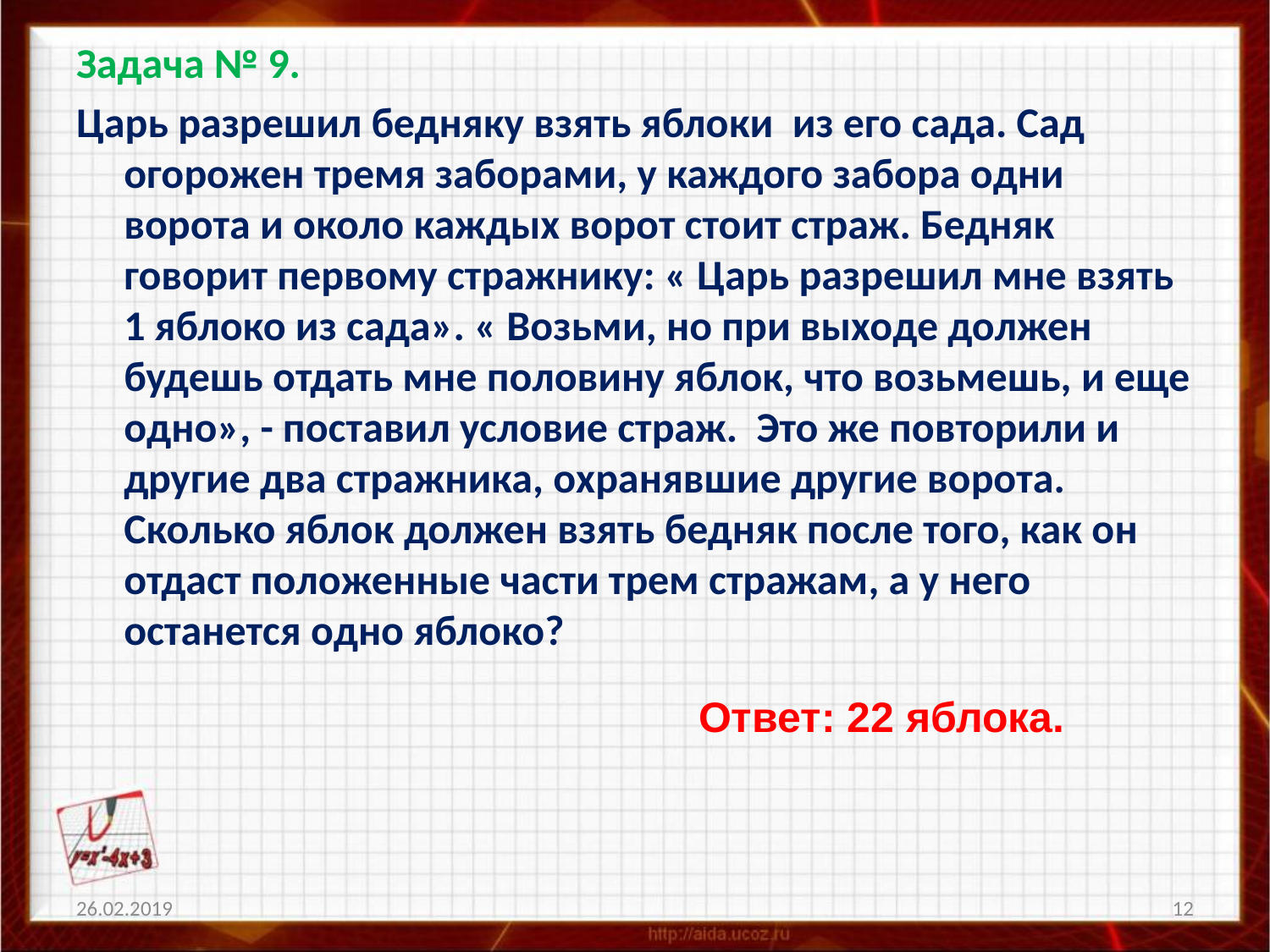

Задача № 9.
Царь разрешил бедняку взять яблоки  из его сада. Сад огорожен тремя заборами, у каждого забора одни ворота и около каждых ворот стоит страж. Бедняк говорит первому стражнику: « Царь разрешил мне взять 1 яблоко из сада». « Возьми, но при выходе должен будешь отдать мне половину яблок, что возьмешь, и еще одно», - поставил условие страж.  Это же повторили и другие два стражника, охранявшие другие ворота. Сколько яблок должен взять бедняк после того, как он отдаст положенные части трем стражам, а у него останется одно яблоко?

           Ответ: 22 яблока.
26.02.2019
12